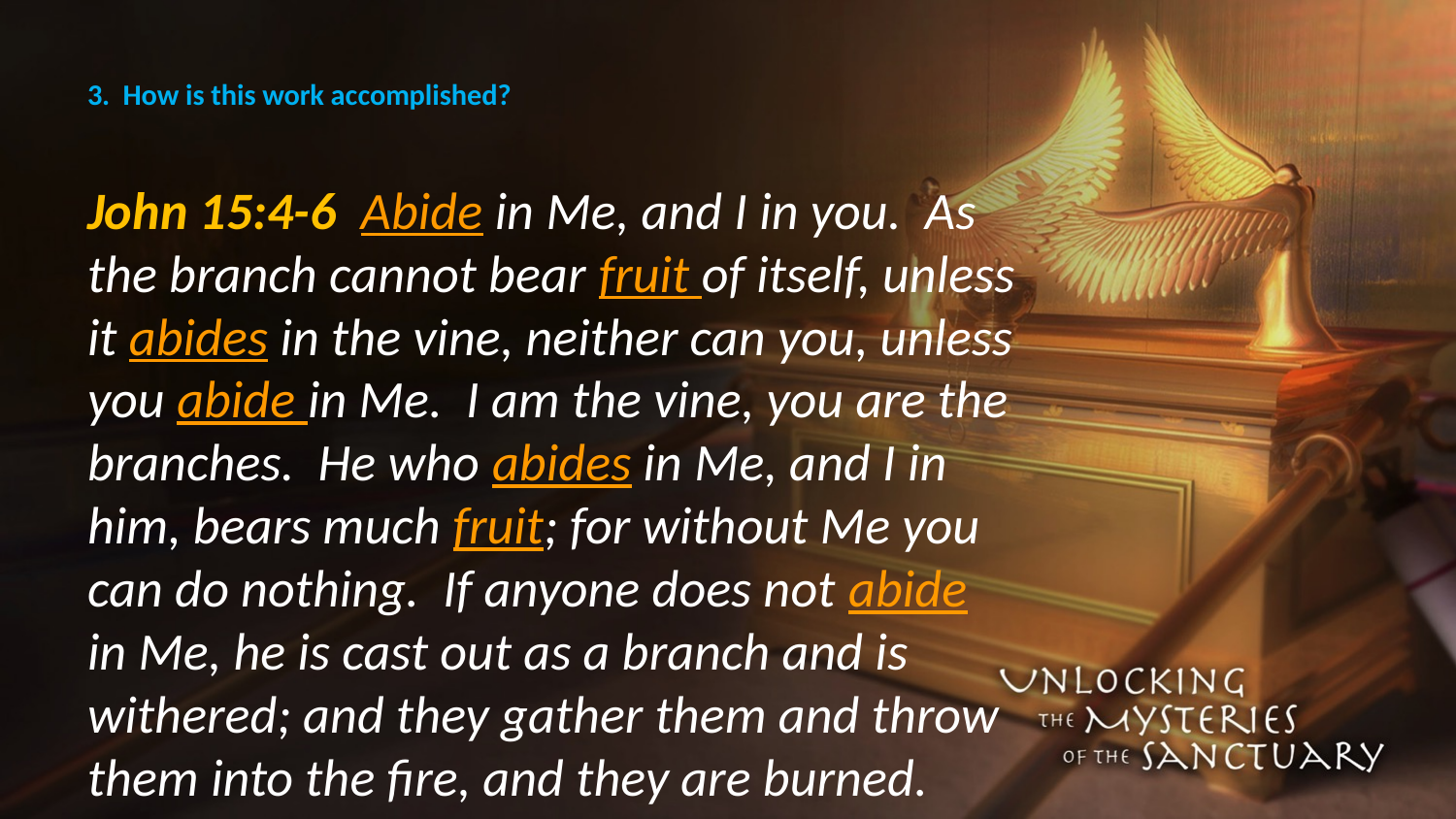

# 3.  How is this work accomplished?
John 15:4-6  Abide in Me, and I in you.  As the branch cannot bear fruit of itself, unless it abides in the vine, neither can you, unless you abide in Me.  I am the vine, you are the branches.  He who abides in Me, and I in him, bears much fruit; for without Me you can do nothing.  If anyone does not abide in Me, he is cast out as a branch and is withered; and they gather them and throw them into the fire, and they are burned.